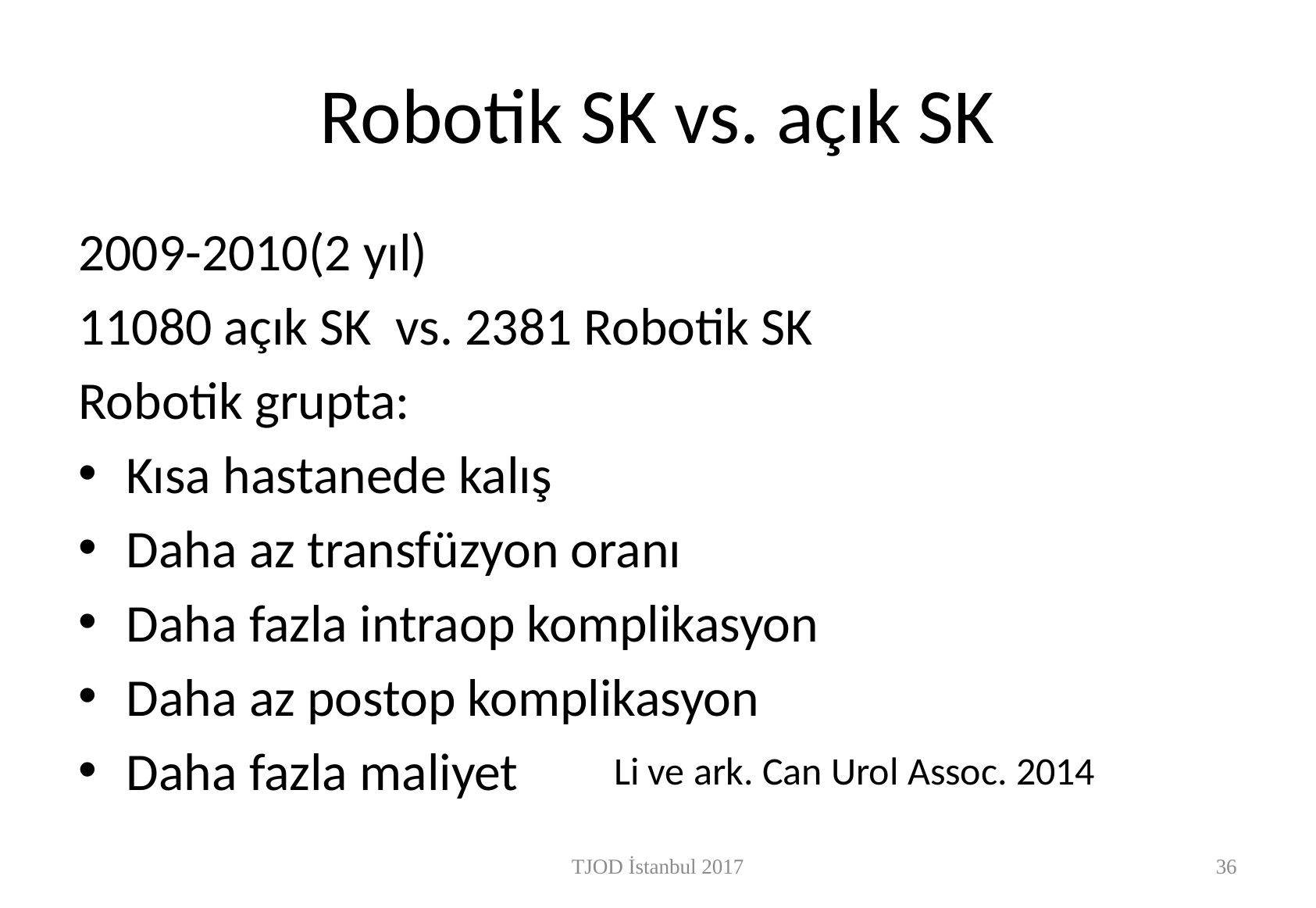

# Robotik SK vs. açık SK
2009-2010(2 yıl)
11080 açık SK  vs. 2381 Robotik SK
Robotik grupta:
Kısa hastanede kalış
Daha az transfüzyon oranı
Daha fazla intraop komplikasyon
Daha az postop komplikasyon
Daha fazla maliyet

Li ve ark. Can Urol Assoc. 2014
TJOD İstanbul 2017
36